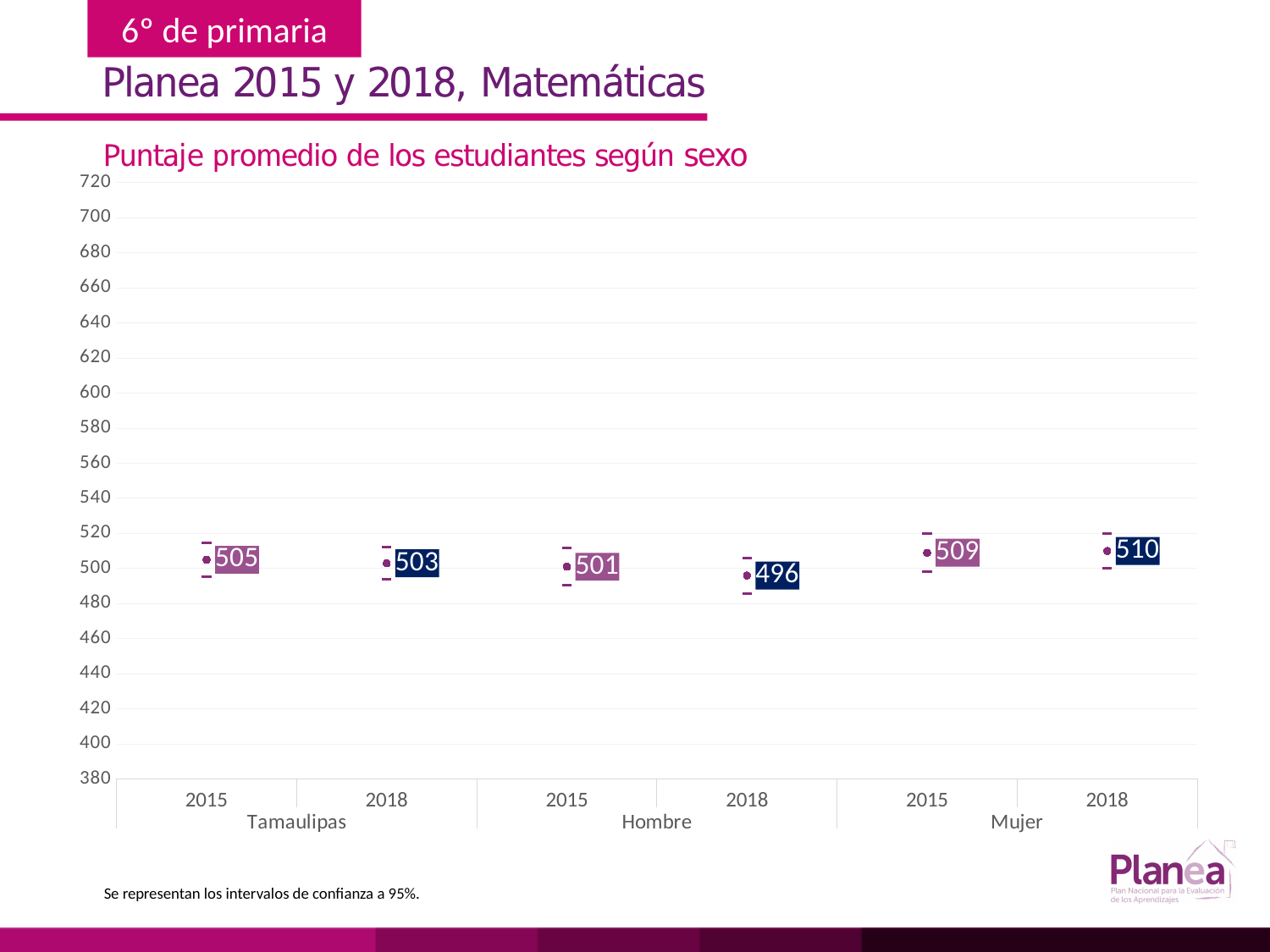

Planea 2015 y 2018, Matemáticas

Puntaje promedio de los estudiantes según sexo

### Chart

| Category |  |  |  |
|---|---|---|---|
| 2015 | 495.249 | 514.751 | 505.0 |
| 2018 | 493.846 | 512.154 | 503.0 |
| 2015 | 490.453 | 511.547 | 501.0 |
| 2018 | 485.851 | 506.149 | 496.0 |
| 2015 | 498.055 | 519.945 | 509.0 |
| 2018 | 500.05 | 519.95 | 510.0 |
Se representan los intervalos de confianza a 95%.